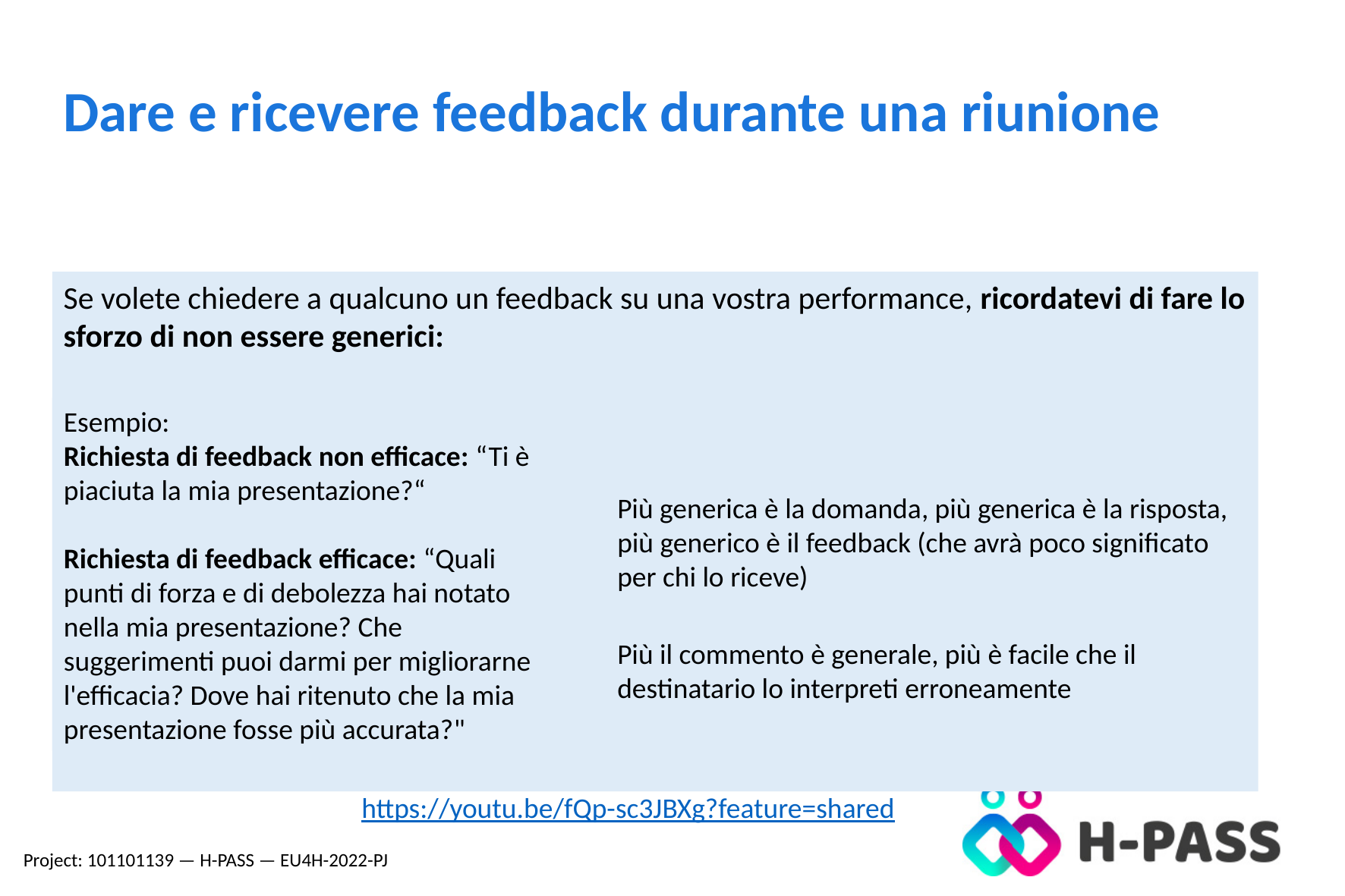

Dare e ricevere feedback durante una riunione
Se volete chiedere a qualcuno un feedback su una vostra performance, ricordatevi di fare lo sforzo di non essere generici:
Esempio:
Richiesta di feedback non efficace: “Ti è piaciuta la mia presentazione?“

Richiesta di feedback efficace: “Quali punti di forza e di debolezza hai notato nella mia presentazione? Che suggerimenti puoi darmi per migliorarne l'efficacia? Dove hai ritenuto che la mia presentazione fosse più accurata?"
Più generica è la domanda, più generica è la risposta, più generico è il feedback (che avrà poco significato per chi lo riceve)
Più il commento è generale, più è facile che il destinatario lo interpreti erroneamente
https://youtu.be/fQp-sc3JBXg?feature=shared
Project: 101101139 — H-PASS — EU4H-2022-PJ